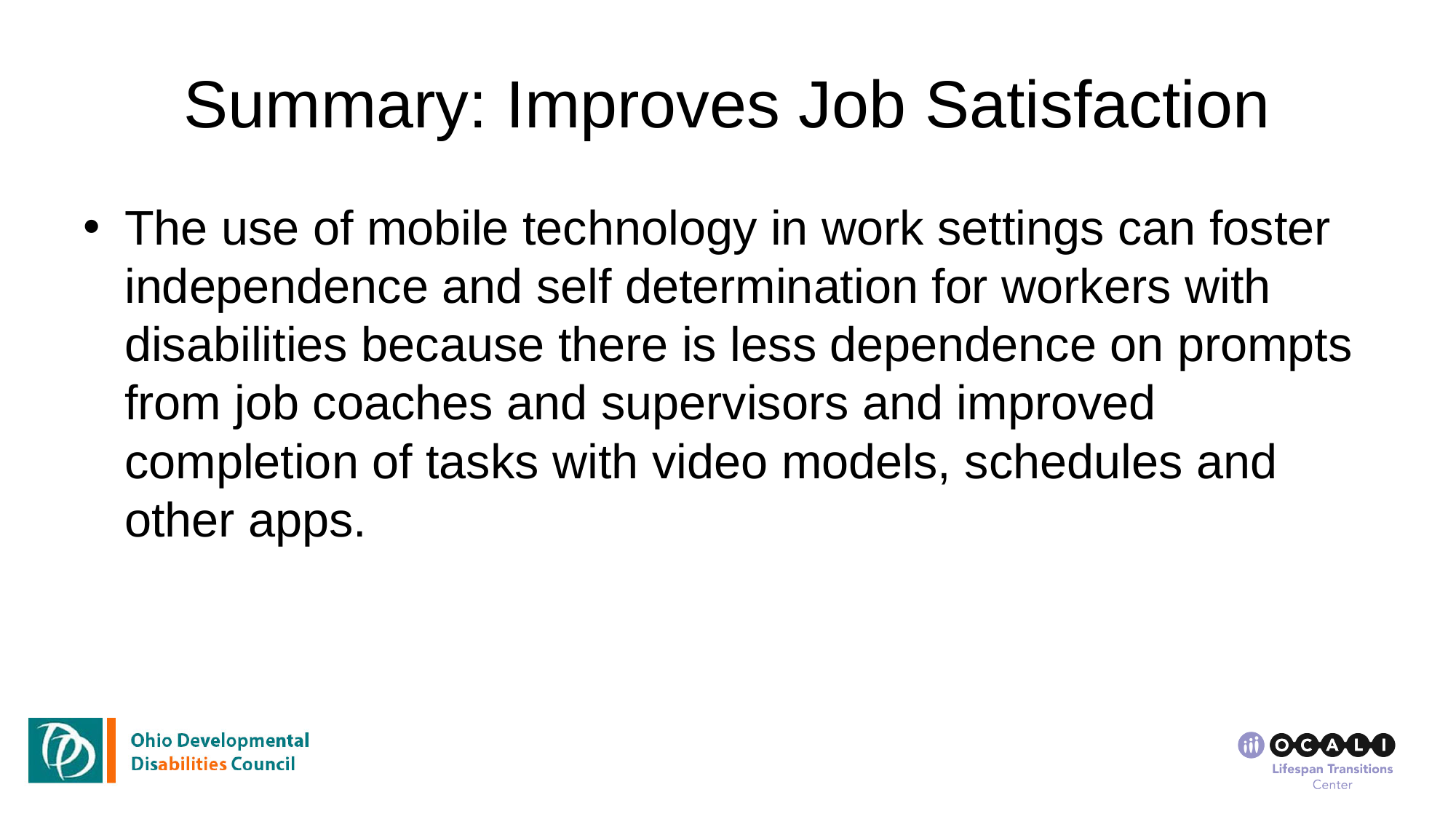

# Summary: Improves Job Satisfaction
The use of mobile technology in work settings can foster independence and self determination for workers with disabilities because there is less dependence on prompts from job coaches and supervisors and improved completion of tasks with video models, schedules and other apps.